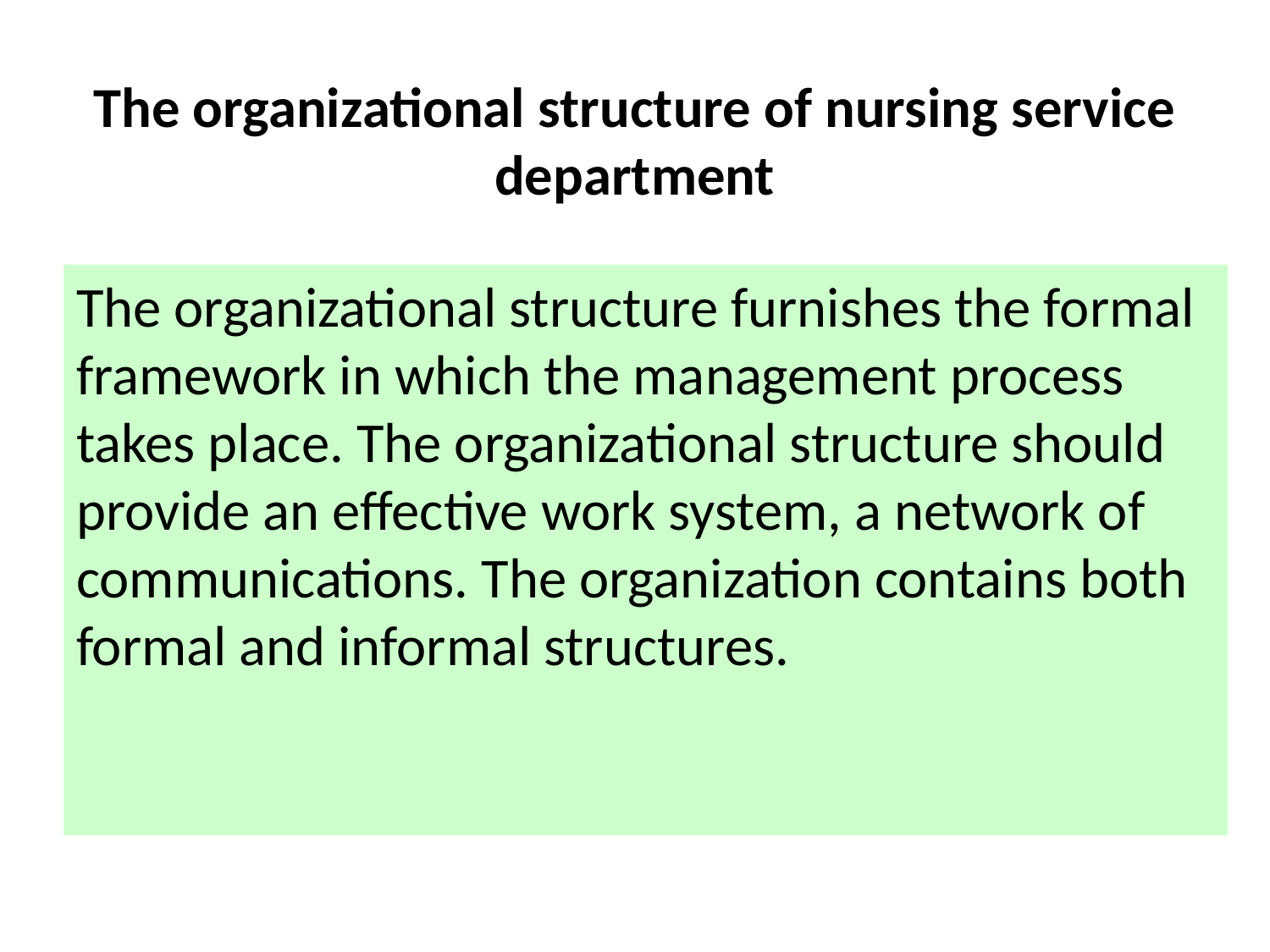

# The organizational structure of nursing service department
The organizational structure furnishes the formal framework in which the management process takes place. The organizational structure should provide an effective work system, a network of communications. The organization contains both formal and informal structures.